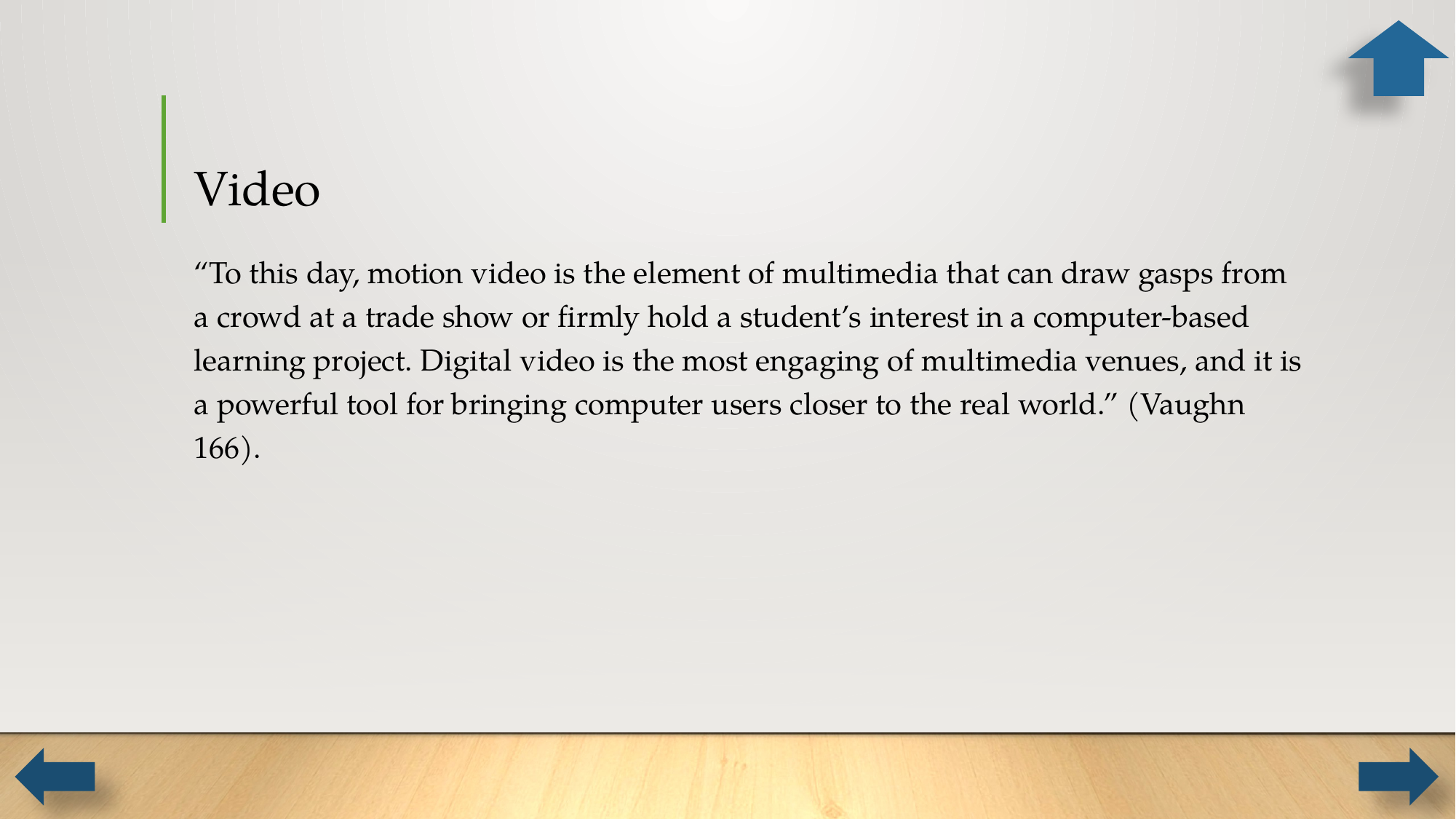

# Video
“To this day, motion video is the element of multimedia that can draw gasps from a crowd at a trade show or firmly hold a student’s interest in a computer-based learning project. Digital video is the most engaging of multimedia venues, and it is a powerful tool for bringing computer users closer to the real world.” (Vaughn 166).